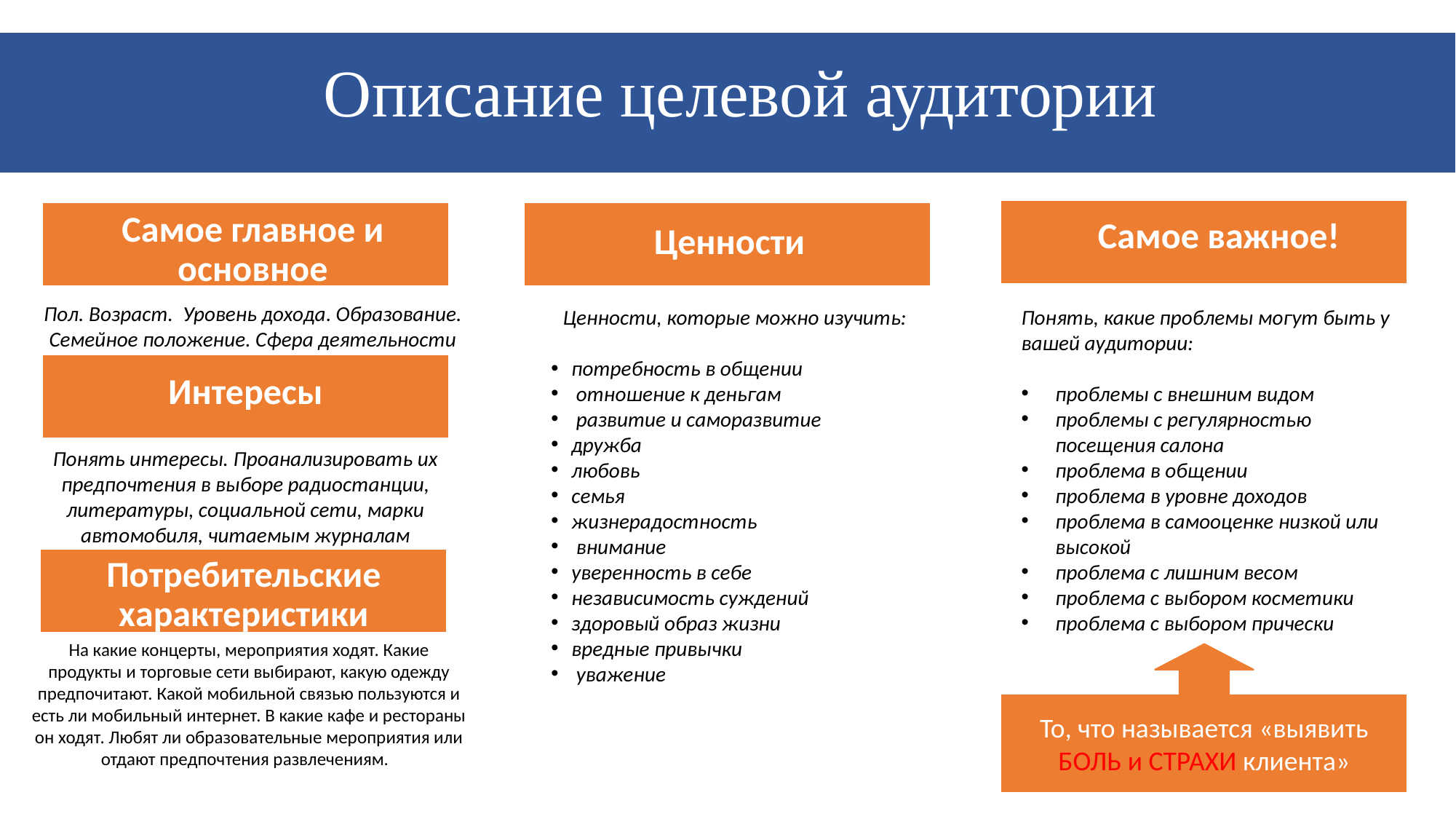

# Описание целевой аудитории

Самое главное и основное
Самое важное!
Ценности
Пол. Возраст.  Уровень дохода. Образование. Семейное положение. Сфера деятельности
Ценности, которые можно изучить:

потребность в общении
 отношение к деньгам
 развитие и саморазвитие
дружба
любовь
семья
жизнерадостность
 внимание
уверенность в себе
независимость суждений
здоровый образ жизни
вредные привычки
 уважение
Понять, какие проблемы могут быть у вашей аудитории:

проблемы с внешним видом
проблемы с регулярностью посещения салона
проблема в общении
проблема в уровне доходов
проблема в самооценке низкой или высокой
проблема с лишним весом
проблема с выбором косметики
проблема с выбором прически

Интересы
Понять интересы. Проанализировать их предпочтения в выборе радиостанции, литературы, социальной сети, марки автомобиля, читаемым журналам
Потребительские характеристики

На какие концерты, мероприятия ходят. Какие продукты и торговые сети выбирают, какую одежду предпочитают. Какой мобильной связью пользуются и есть ли мобильный интернет. В какие кафе и рестораны он ходят. Любят ли образовательные мероприятия или отдают предпочтения развлечениям.

То, что называется «выявить БОЛЬ и СТРАХИ клиента»